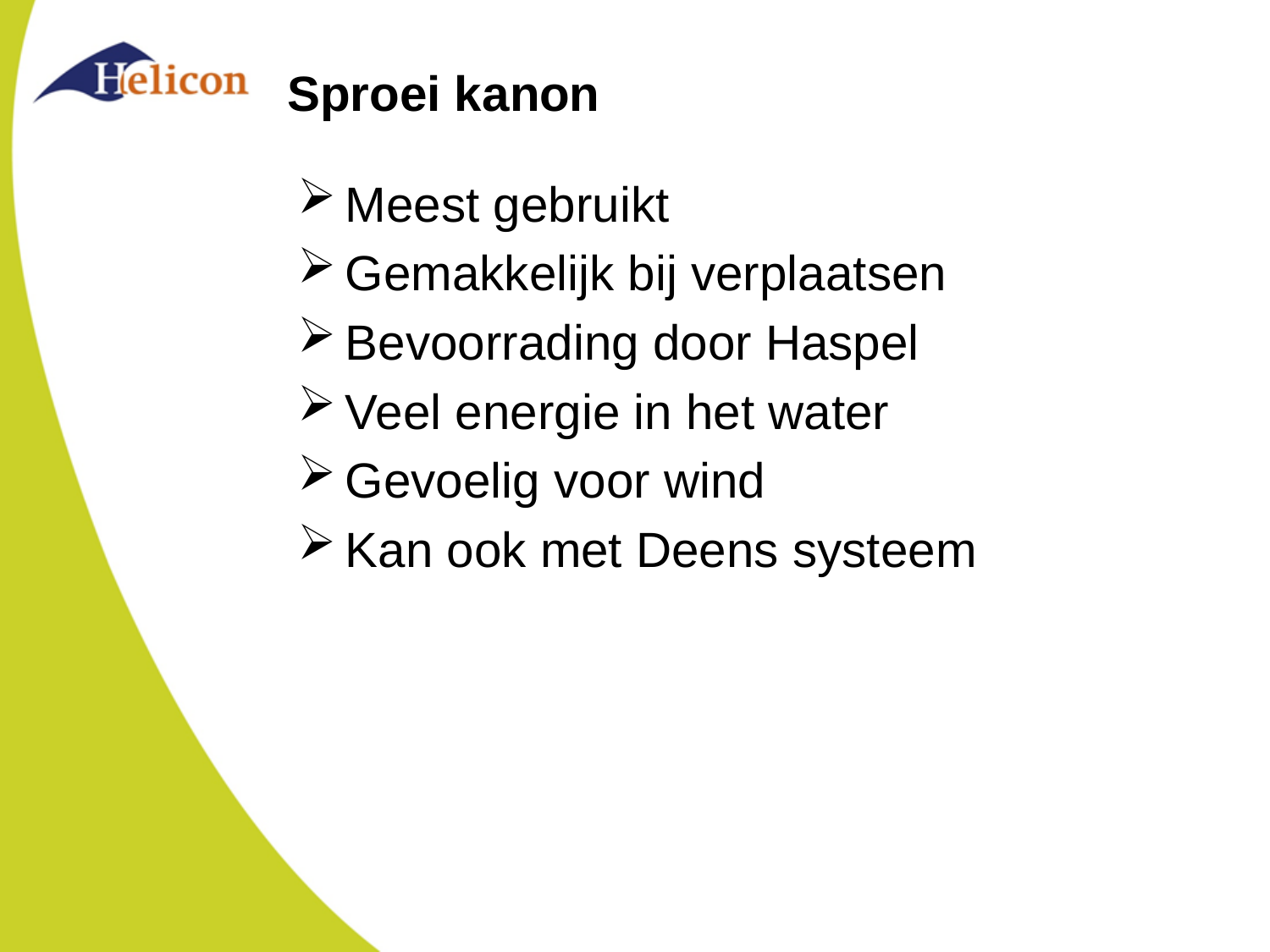

# Sproei kanon
Meest gebruikt
Gemakkelijk bij verplaatsen
Bevoorrading door Haspel
Veel energie in het water
Gevoelig voor wind
Kan ook met Deens systeem